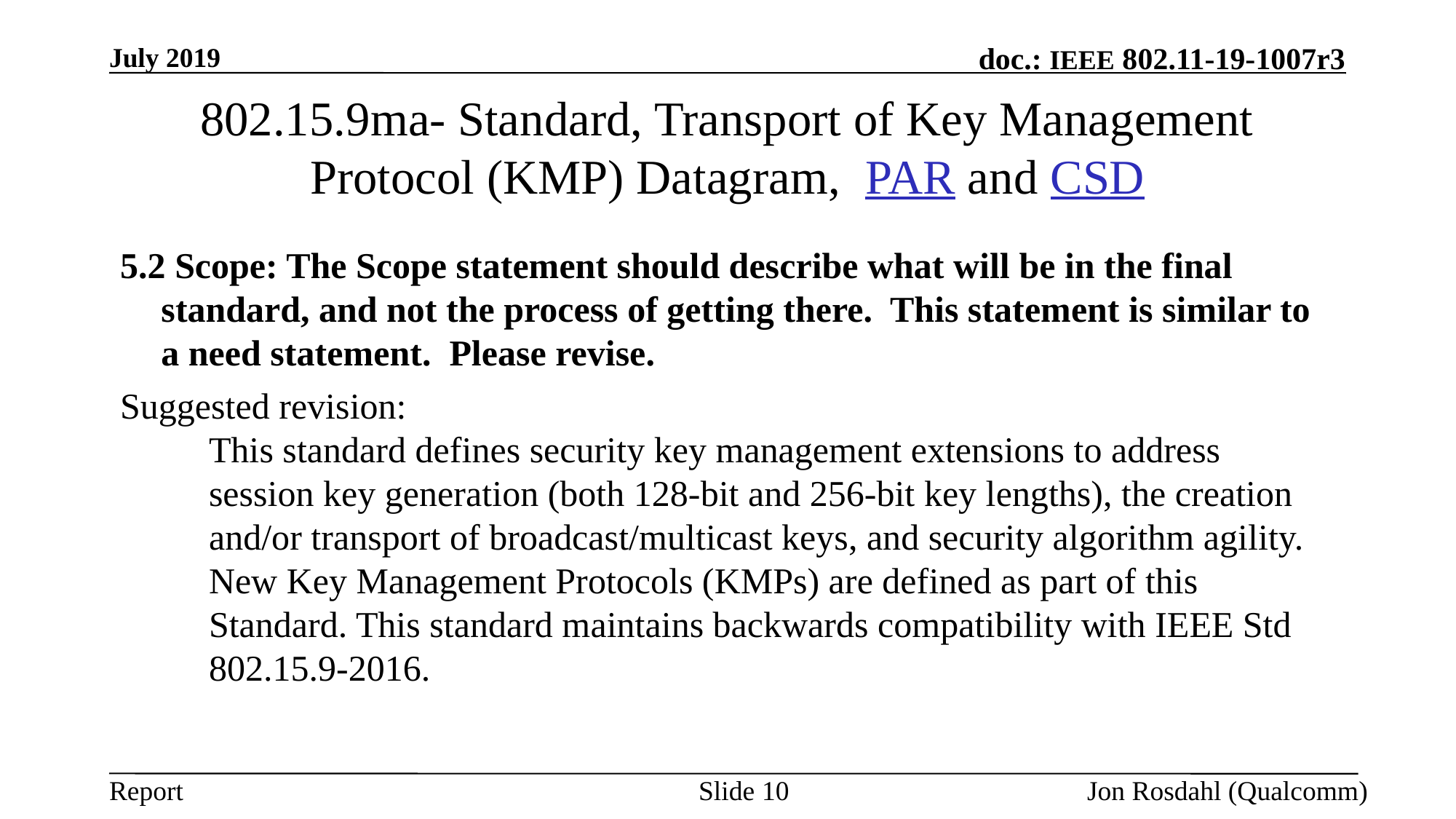

July 2019
# 802.15.9ma- Standard, Transport of Key Management Protocol (KMP) Datagram,  PAR and CSD
5.2 Scope: The Scope statement should describe what will be in the final standard, and not the process of getting there.  This statement is similar to a need statement.  Please revise.
Suggested revision:
This standard defines security key management extensions to address session key generation (both 128-bit and 256-bit key lengths), the creation and/or transport of broadcast/multicast keys, and security algorithm agility. New Key Management Protocols (KMPs) are defined as part of this Standard. This standard maintains backwards compatibility with IEEE Std 802.15.9-2016.
Slide 10
Jon Rosdahl (Qualcomm)